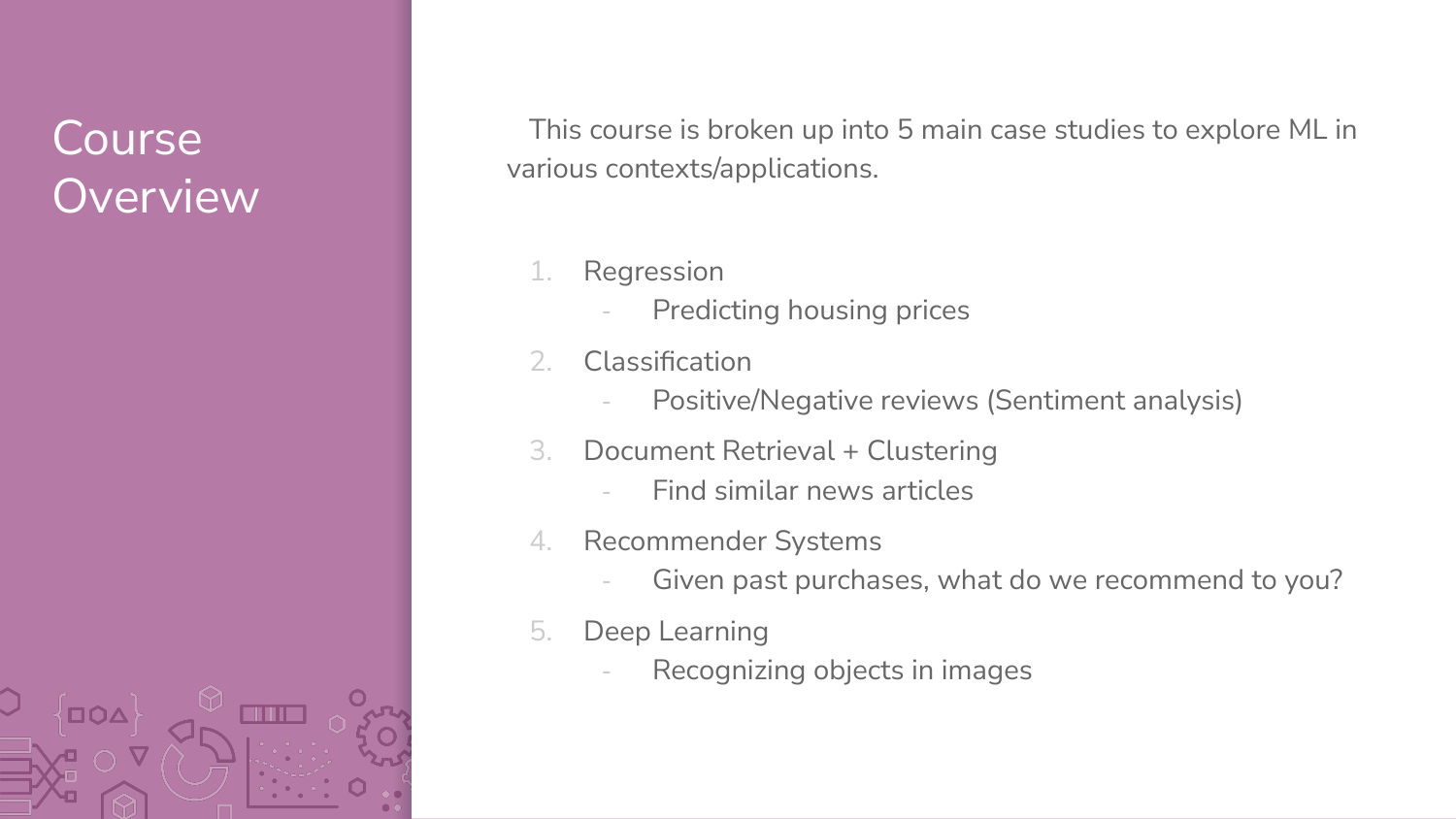

# Course Overview
This course is broken up into 5 main case studies to explore ML in various contexts/applications.

Regression
Predicting housing prices
Classification
Positive/Negative reviews (Sentiment analysis)
Document Retrieval + Clustering
Find similar news articles
Recommender Systems
Given past purchases, what do we recommend to you?
Deep Learning
Recognizing objects in images
8